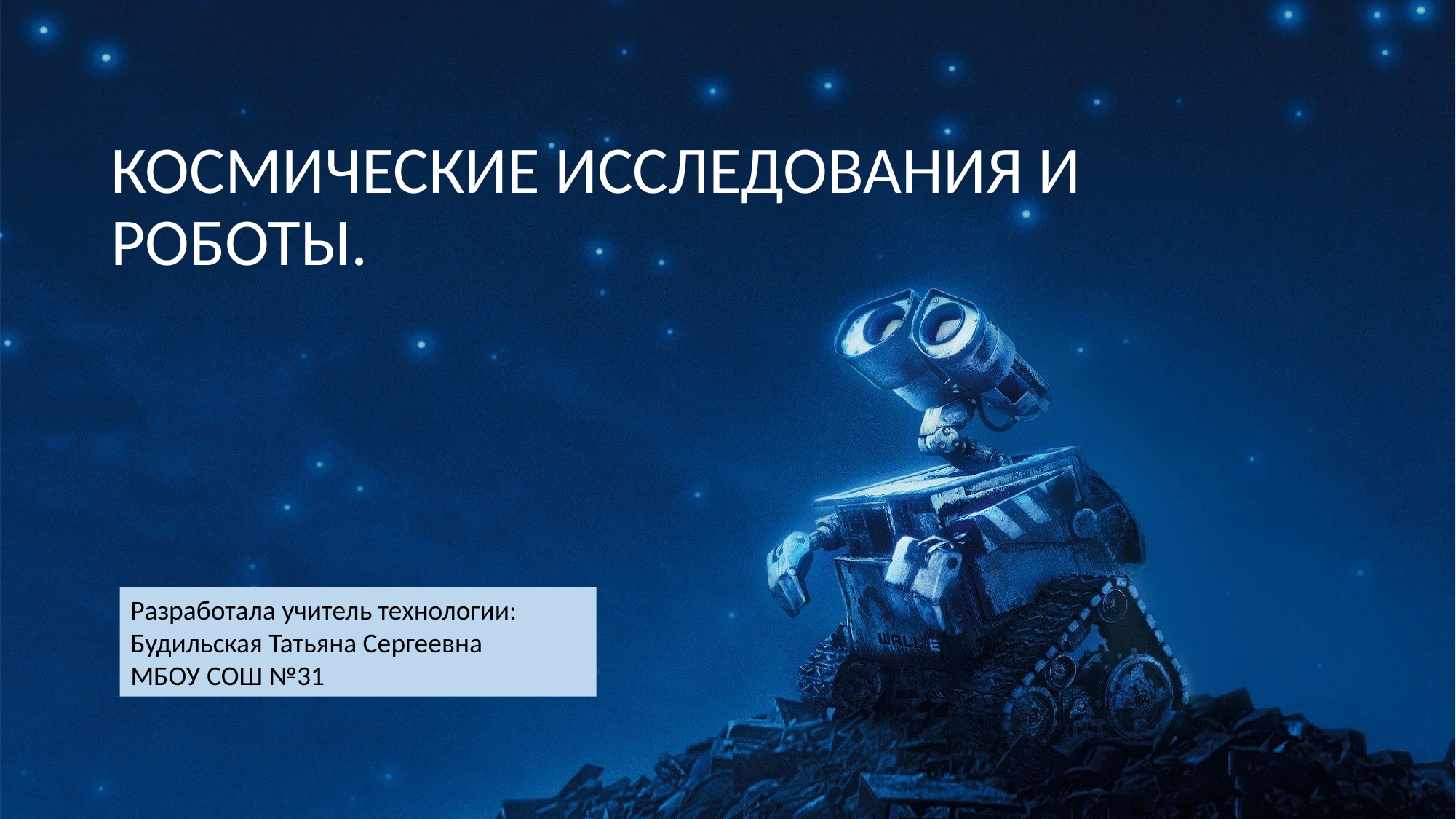

# КОСМИЧЕСКИЕ ИССЛЕДОВАНИЯ И РОБОТЫ.
Разработала учитель технологии:
Будильская Татьяна Сергеевна
МБОУ СОШ №31